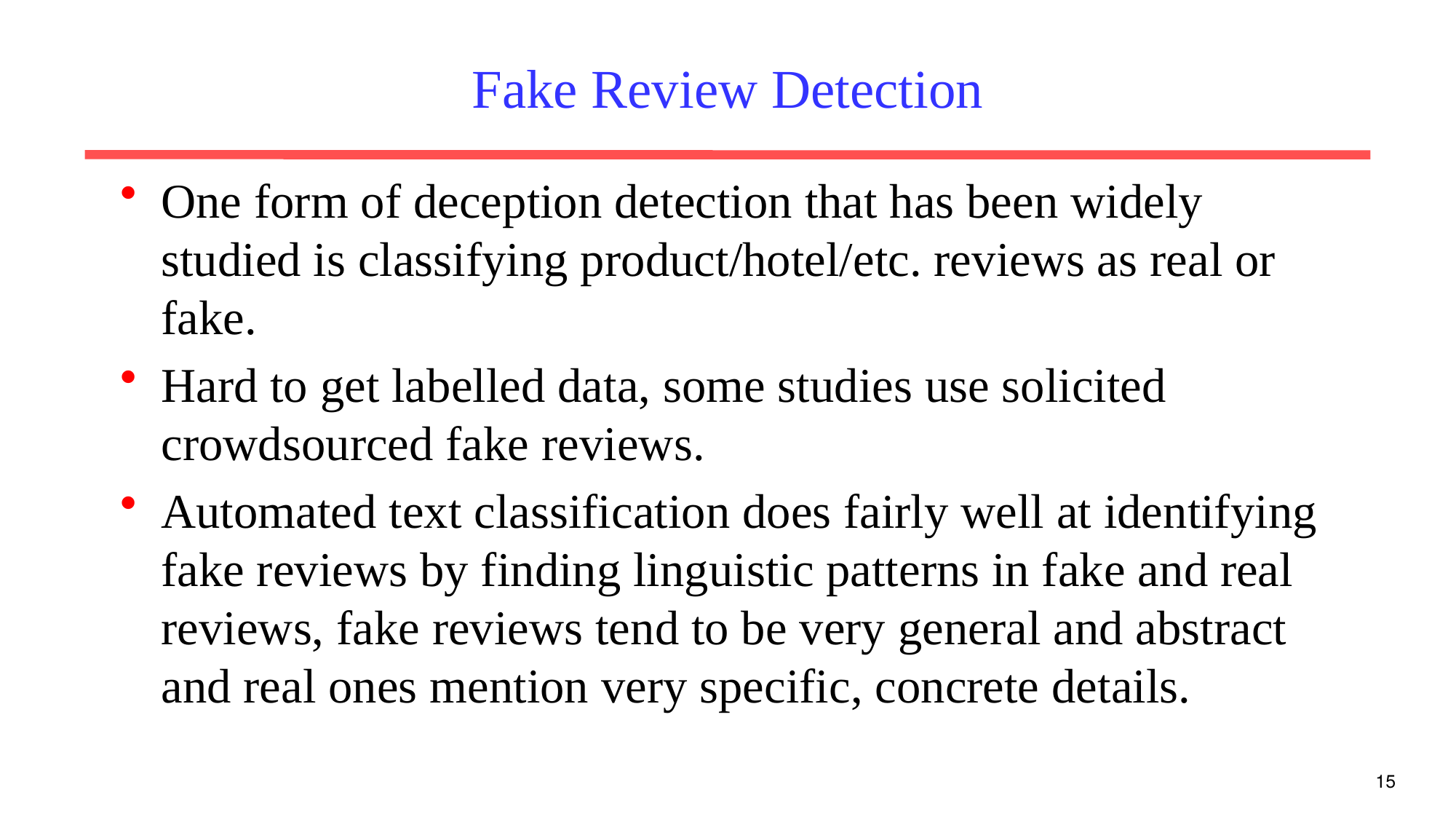

# Fake Review Detection
One form of deception detection that has been widely studied is classifying product/hotel/etc. reviews as real or fake.
Hard to get labelled data, some studies use solicited crowdsourced fake reviews.
Automated text classification does fairly well at identifying fake reviews by finding linguistic patterns in fake and real reviews, fake reviews tend to be very general and abstract and real ones mention very specific, concrete details.
15